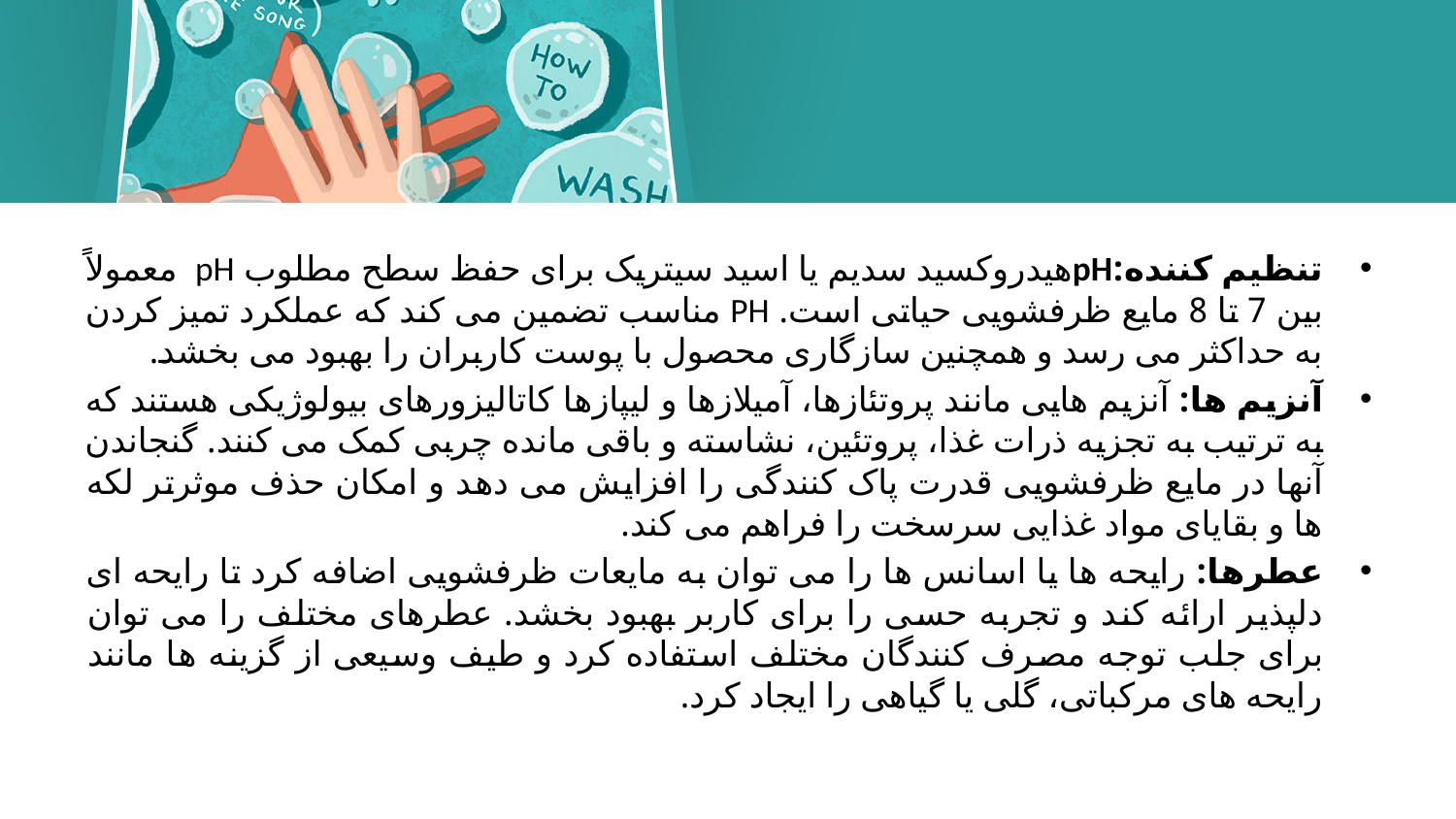

#
تنظیم کننده:pHهیدروکسید سدیم یا اسید سیتریک برای حفظ سطح مطلوب pH  معمولاً بین 7 تا 8 مایع ظرفشویی حیاتی است. PH مناسب تضمین می کند که عملکرد تمیز کردن به حداکثر می رسد و همچنین سازگاری محصول با پوست کاربران را بهبود می بخشد.
آنزیم ها: آنزیم هایی مانند پروتئازها، آمیلازها و لیپازها کاتالیزورهای بیولوژیکی هستند که به ترتیب به تجزیه ذرات غذا، پروتئین، نشاسته و باقی مانده چربی کمک می کنند. گنجاندن آنها در مایع ظرفشویی قدرت پاک کنندگی را افزایش می دهد و امکان حذف موثرتر لکه ها و بقایای مواد غذایی سرسخت را فراهم می کند.
عطرها: رایحه ها یا اسانس ها را می توان به مایعات ظرفشویی اضافه کرد تا رایحه ای دلپذیر ارائه کند و تجربه حسی را برای کاربر بهبود بخشد. عطرهای مختلف را می توان برای جلب توجه مصرف کنندگان مختلف استفاده کرد و طیف وسیعی از گزینه ها مانند رایحه های مرکباتی، گلی یا گیاهی را ایجاد کرد.